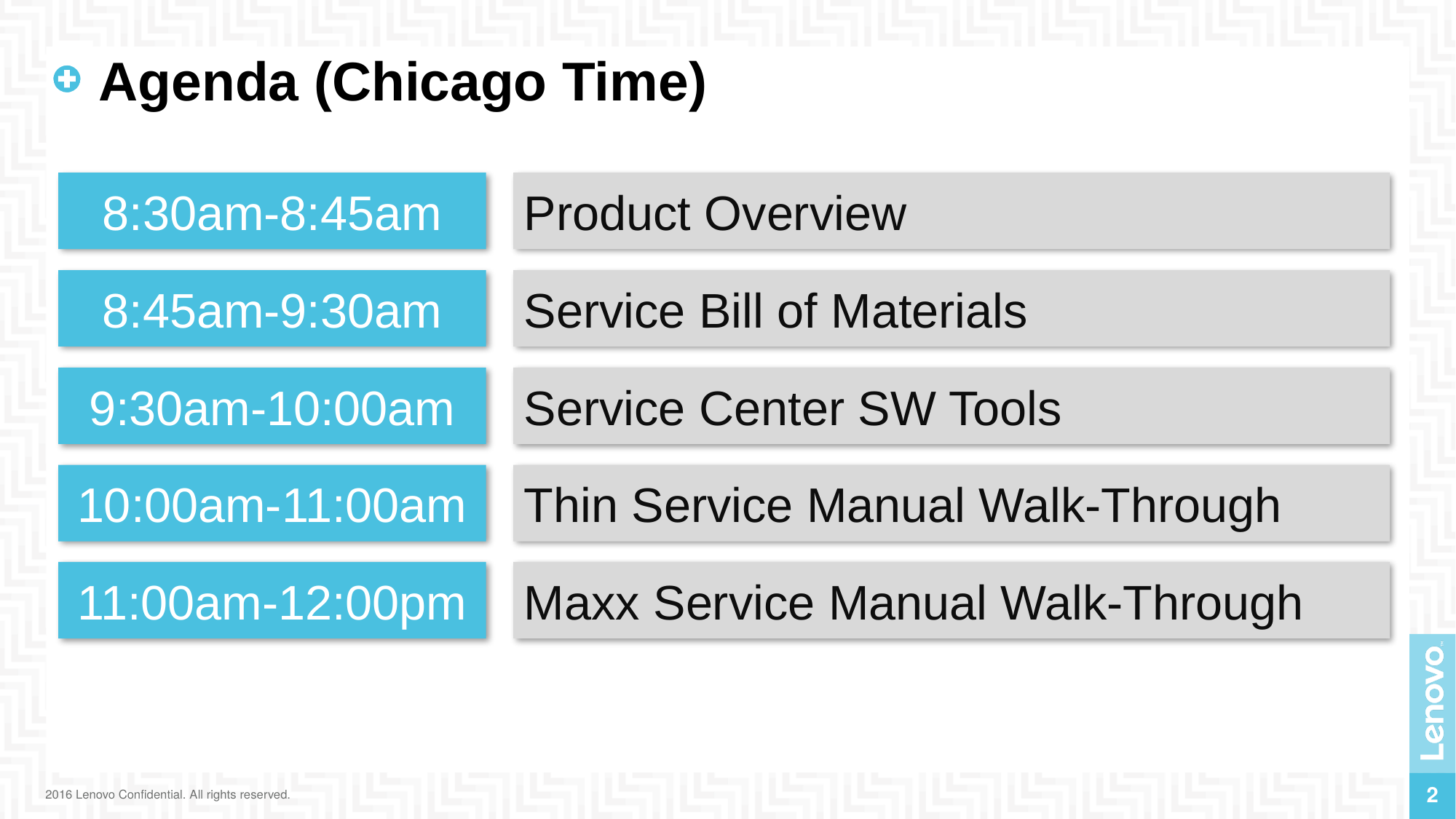

# Agenda (Chicago Time)
8:30am-8:45am
Product Overview
8:45am-9:30am
Service Bill of Materials
9:30am-10:00am
Service Center SW Tools
10:00am-11:00am
Thin Service Manual Walk-Through
11:00am-12:00pm
Maxx Service Manual Walk-Through